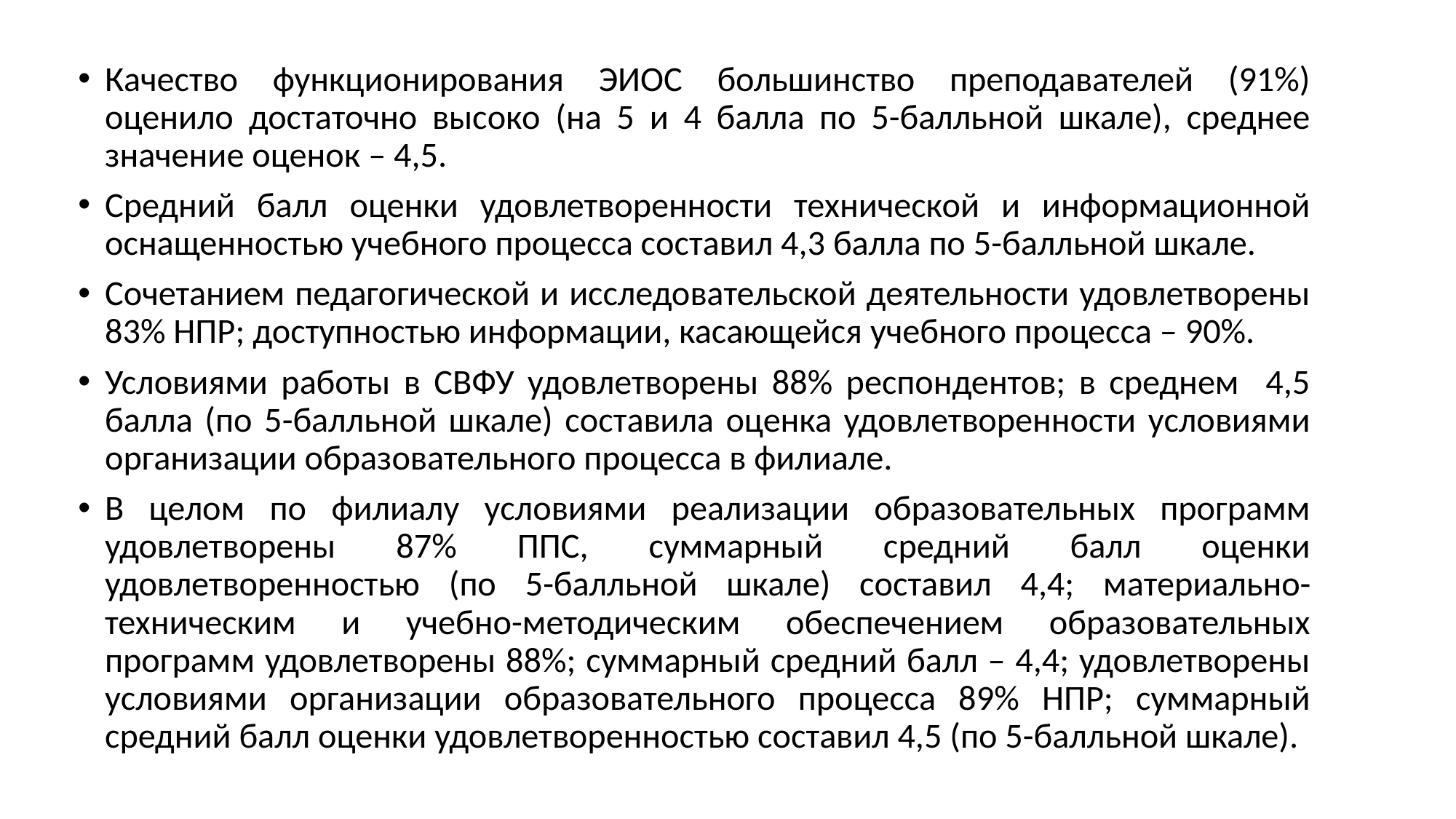

Качество функционирования ЭИОС большинство преподавателей (91%) оценило достаточно высоко (на 5 и 4 балла по 5-балльной шкале), среднее значение оценок – 4,5.
Средний балл оценки удовлетворенности технической и информационной оснащенностью учебного процесса составил 4,3 балла по 5-балльной шкале.
Сочетанием педагогической и исследовательской деятельности удовлетворены 83% НПР; доступностью информации, касающейся учебного процесса – 90%.
Условиями работы в СВФУ удовлетворены 88% респондентов; в среднем  4,5 балла (по 5-балльной шкале) составила оценка удовлетворенности условиями организации образовательного процесса в филиале.
В целом по филиалу условиями реализации образовательных программ удовлетворены 87% ППС, суммарный средний балл оценки удовлетворенностью (по 5-балльной шкале) составил 4,4; материально-техническим и учебно-методическим обеспечением образовательных программ удовлетворены 88%; суммарный средний балл – 4,4; удовлетворены условиями организации образовательного процесса 89% НПР; суммарный средний балл оценки удовлетворенностью составил 4,5 (по 5-балльной шкале).